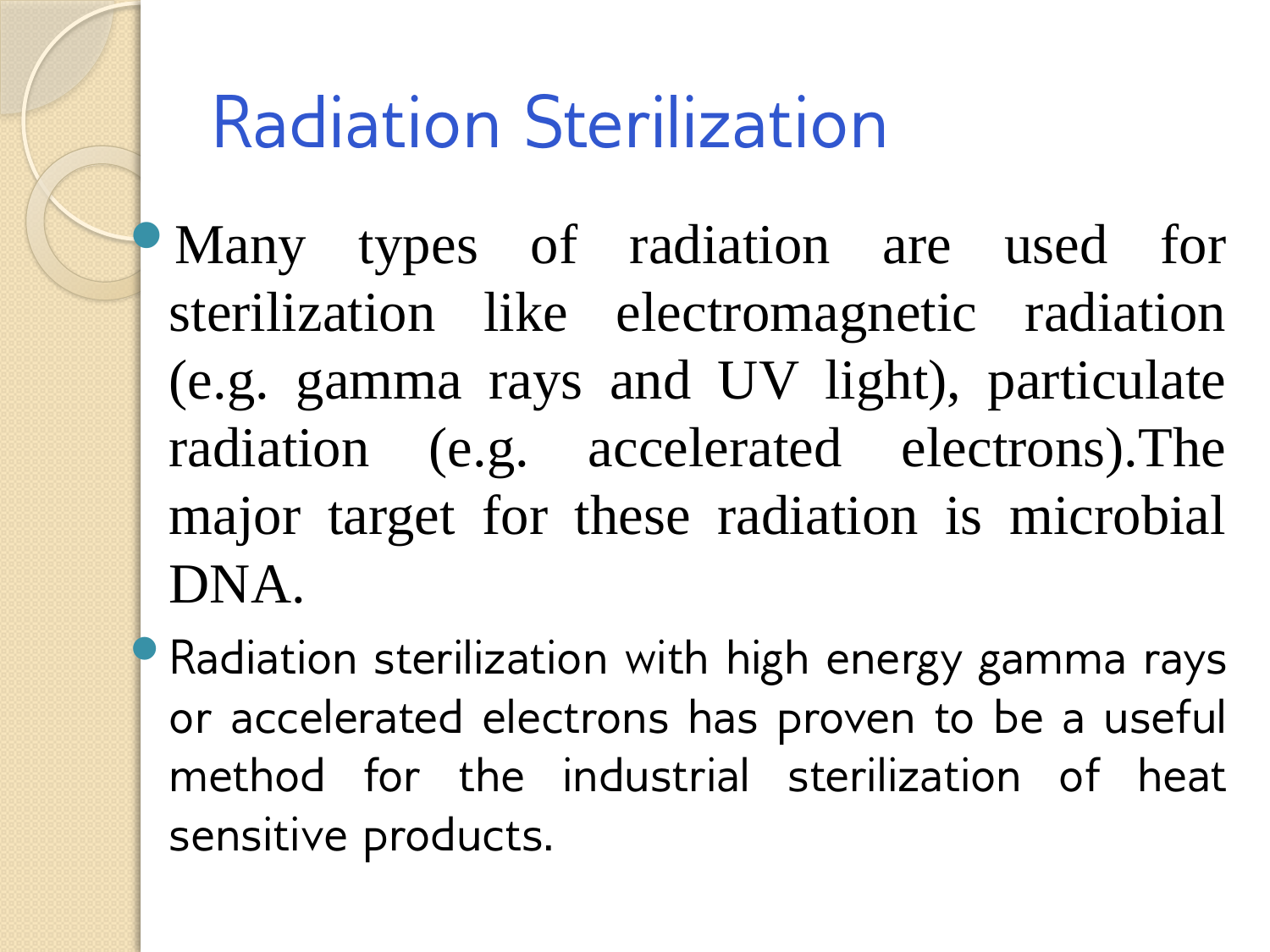

# Radiation Sterilization
Many types of radiation are used for sterilization like electromagnetic radiation (e.g. gamma rays and UV light), particulate radiation (e.g. accelerated electrons).The major target for these radiation is microbial DNA.
Radiation sterilization with high energy gamma rays or accelerated electrons has proven to be a useful method for the industrial sterilization of heat sensitive products.